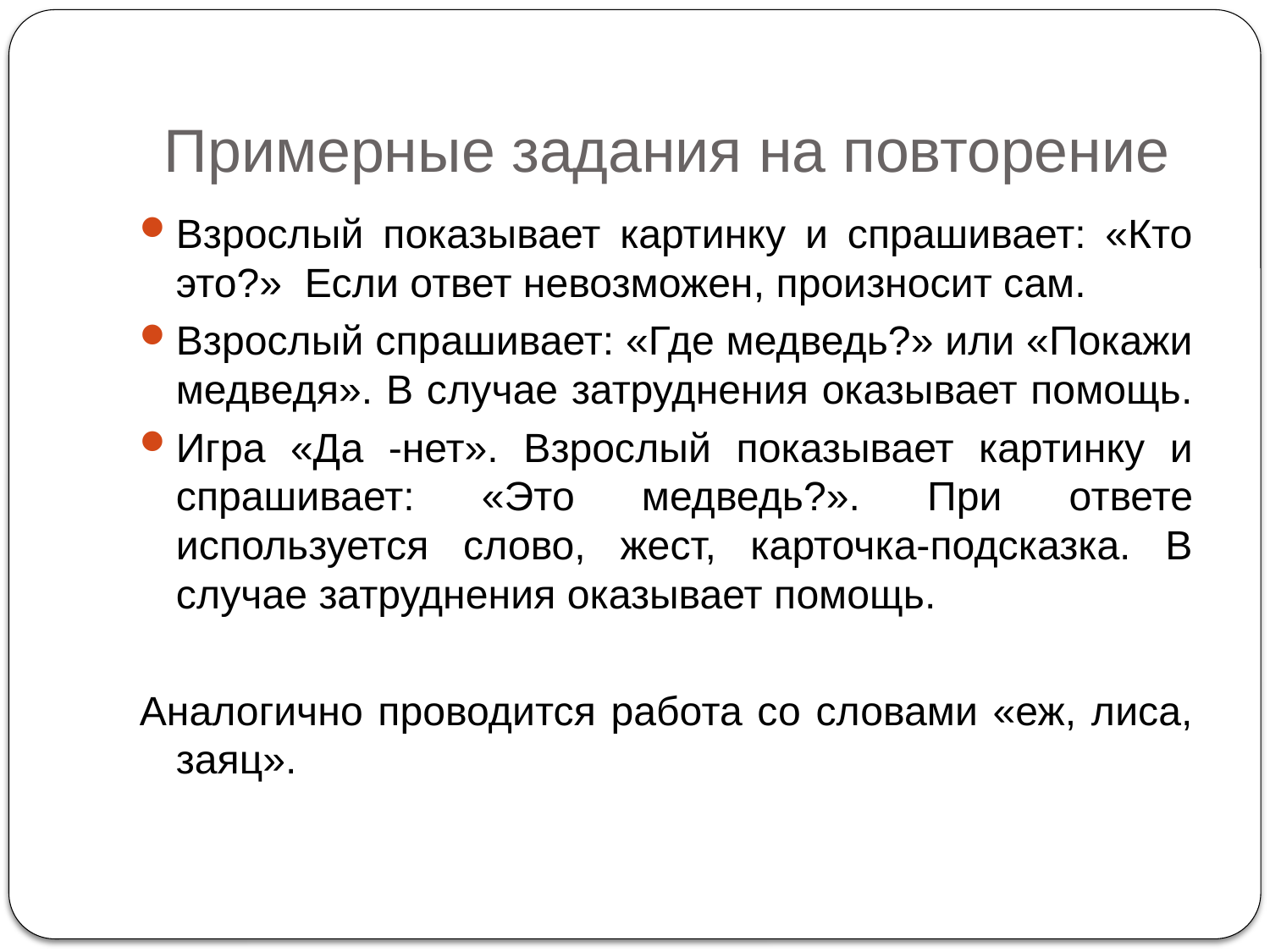

# Примерные задания на повторение
Взрослый показывает картинку и спрашивает: «Кто это?»  Если ответ невозможен, произносит сам.
Взрослый спрашивает: «Где медведь?» или «Покажи медведя». В случае затруднения оказывает помощь.
Игра «Да -нет». Взрослый показывает картинку и спрашивает: «Это медведь?». При ответе используется слово, жест, карточка-подсказка. В случае затруднения оказывает помощь.

Аналогично проводится работа со словами «еж, лиса, заяц».